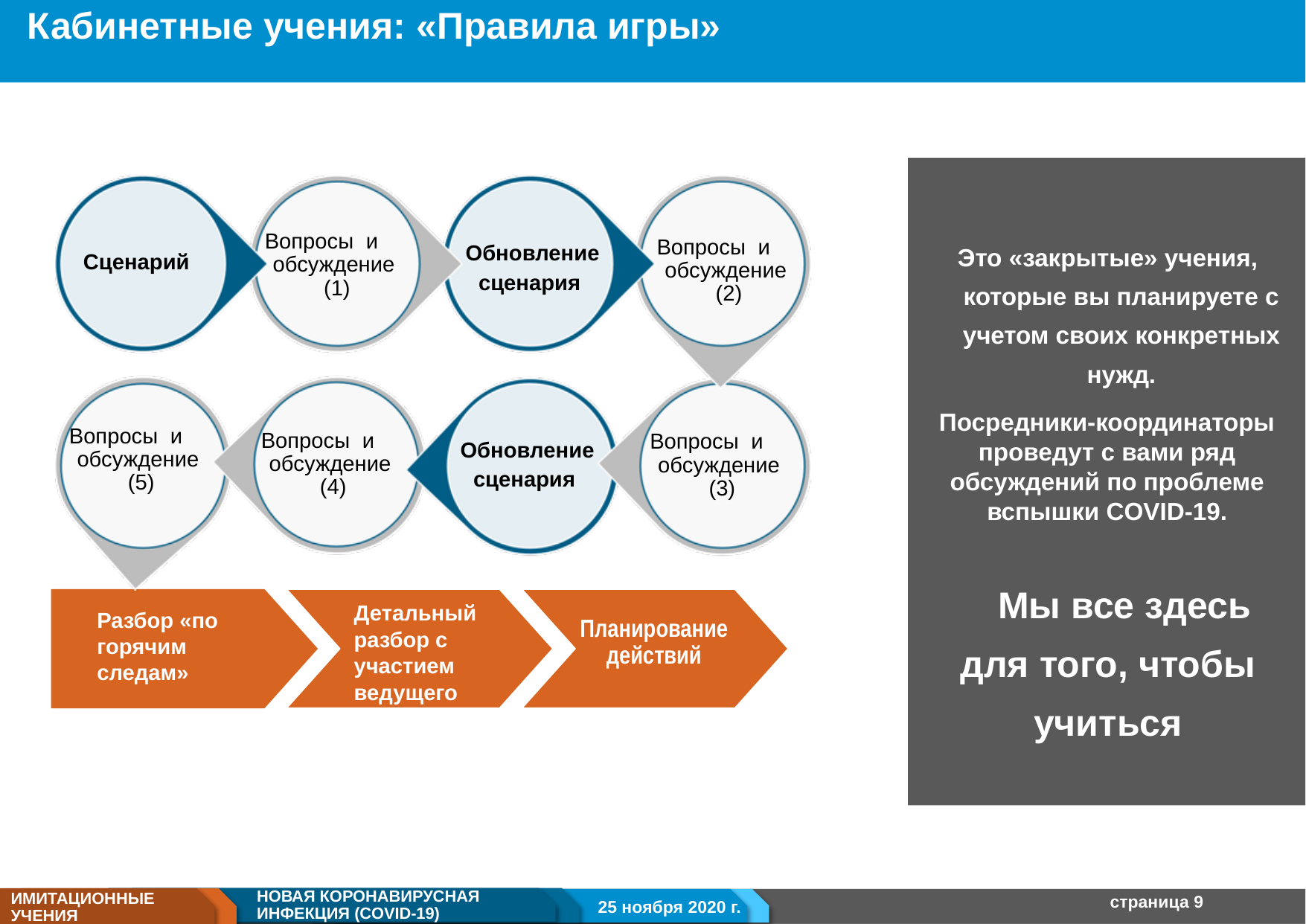

# Кабинетные учения: «Правила игры»

Вопросы  и      обсуждение  (1)
Обновление сценария
Вопросы  и      обсуждение  (2)
Это «закрытые» учения, которые вы планируете с учетом своих конкретных нужд.
Сценарий
Посредники‑координаторы проведут с вами ряд обсуждений по проблеме вспышки COVID-19.
Вопросы  и      обсуждение  (5)
Вопросы  и      обсуждение  (4)
Вопросы  и      обсуждение  (3)
Обновление сценария
Мы все здесь для того, чтобы учиться

Детальный разбор с участием ведущего
Разбор «по горячим следам»
Планирование действий

НОВАЯ КОРОНАВИРУСНАЯ ИНФЕКЦИЯ (COVID-19)
ИМИТАЦИОННЫЕ УЧЕНИЯ
страница 9
25 ноября 2020 г.